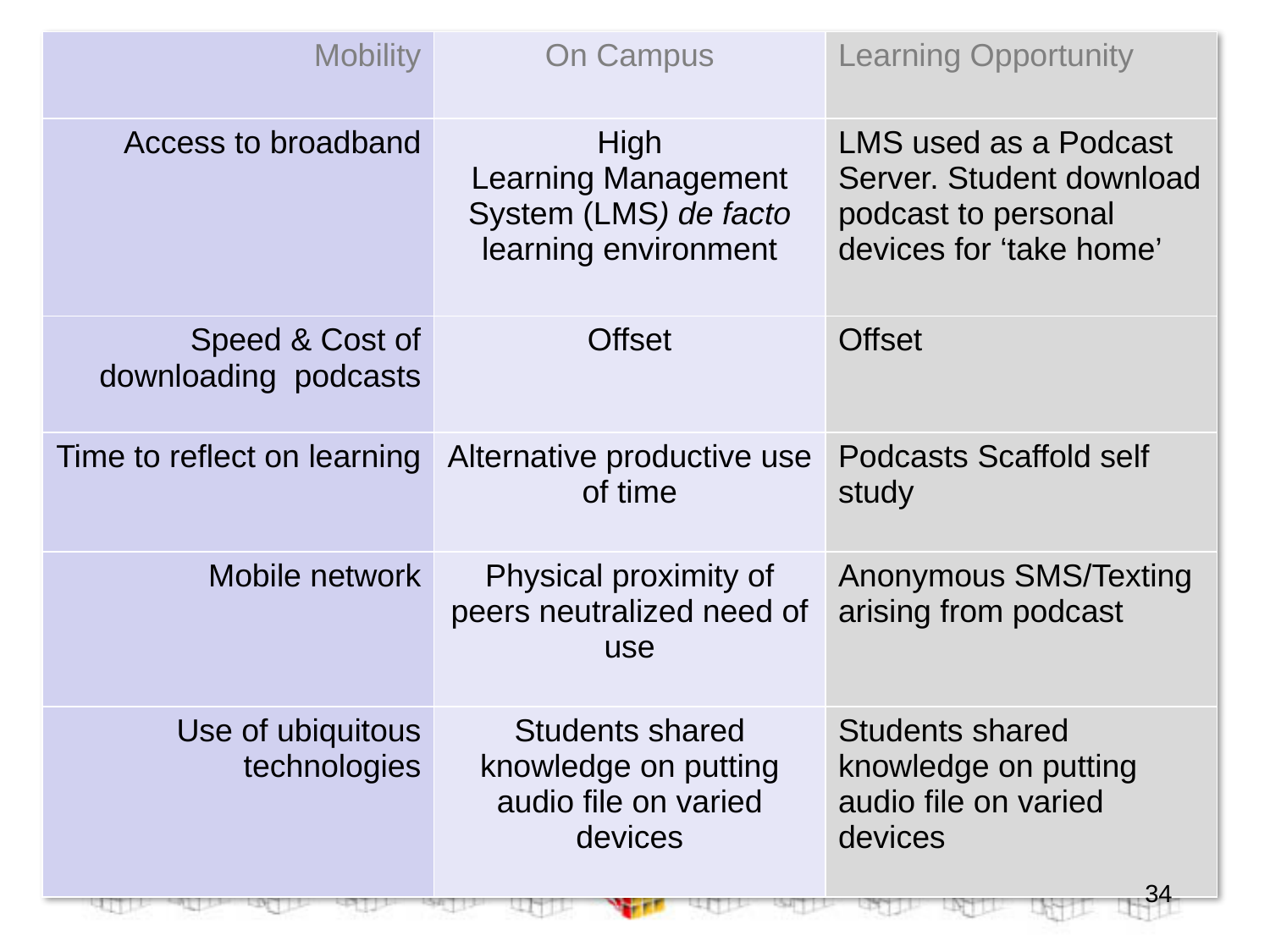

| Mobility | On Campus | Learning Opportunity |
| --- | --- | --- |
| Access to broadband | High Learning Management System (LMS) de facto learning environment | LMS used as a Podcast Server. Student download podcast to personal devices for ‘take home’ |
| Speed & Cost of downloading podcasts | Offset | Offset |
| Time to reflect on learning | Alternative productive use of time | Podcasts Scaffold self study |
| Mobile network | Physical proximity of peers neutralized need of use | Anonymous SMS/Texting arising from podcast |
| Use of ubiquitous technologies | Students shared knowledge on putting audio file on varied devices | Students shared knowledge on putting audio file on varied devices |
34